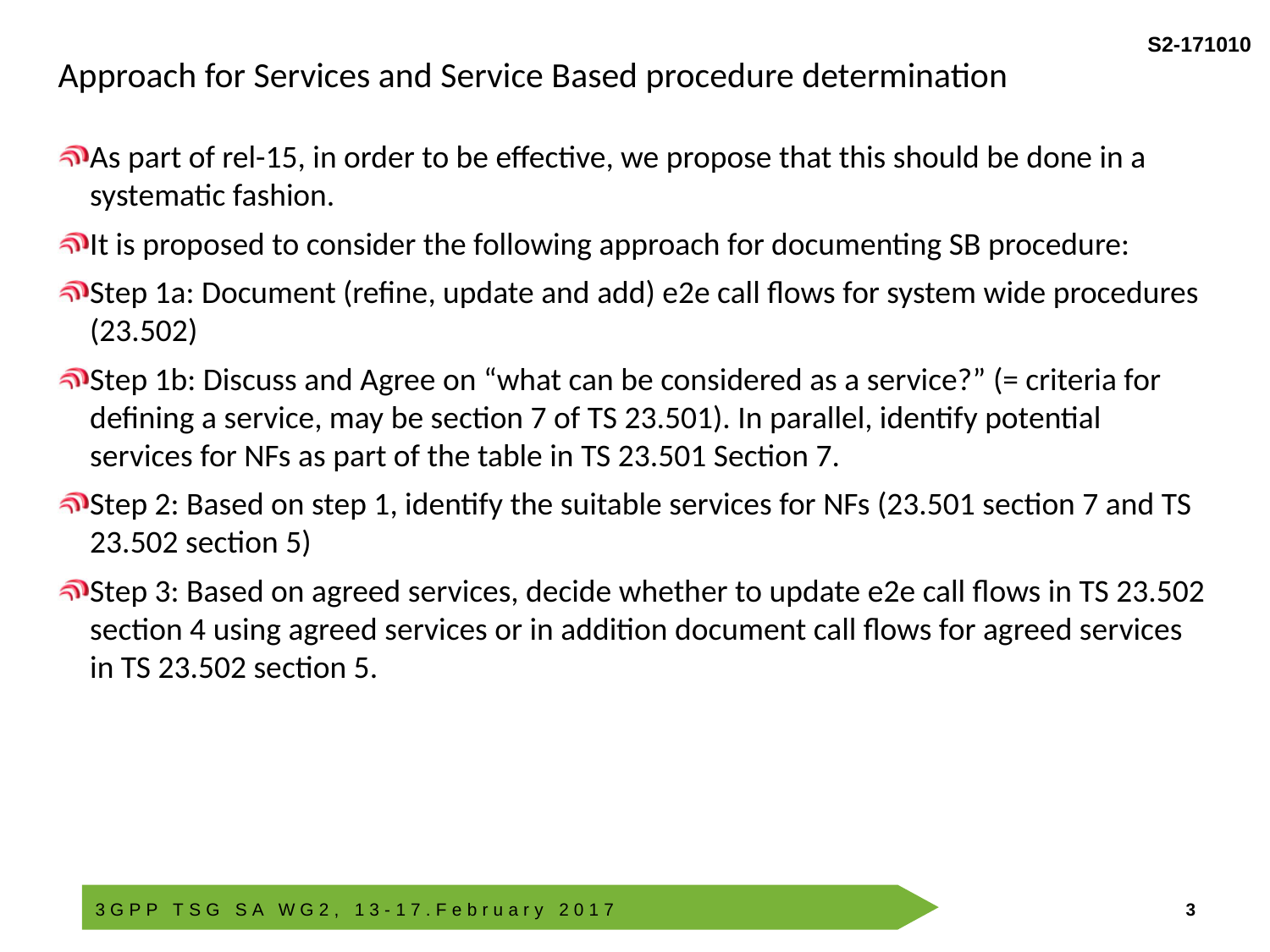

Approach for Services and Service Based procedure determination
As part of rel-15, in order to be effective, we propose that this should be done in a systematic fashion.
It is proposed to consider the following approach for documenting SB procedure:
Step 1a: Document (refine, update and add) e2e call flows for system wide procedures (23.502)
Step 1b: Discuss and Agree on “what can be considered as a service?” (= criteria for defining a service, may be section 7 of TS 23.501). In parallel, identify potential services for NFs as part of the table in TS 23.501 Section 7.
Step 2: Based on step 1, identify the suitable services for NFs (23.501 section 7 and TS 23.502 section 5)
Step 3: Based on agreed services, decide whether to update e2e call flows in TS 23.502 section 4 using agreed services or in addition document call flows for agreed services in TS 23.502 section 5.